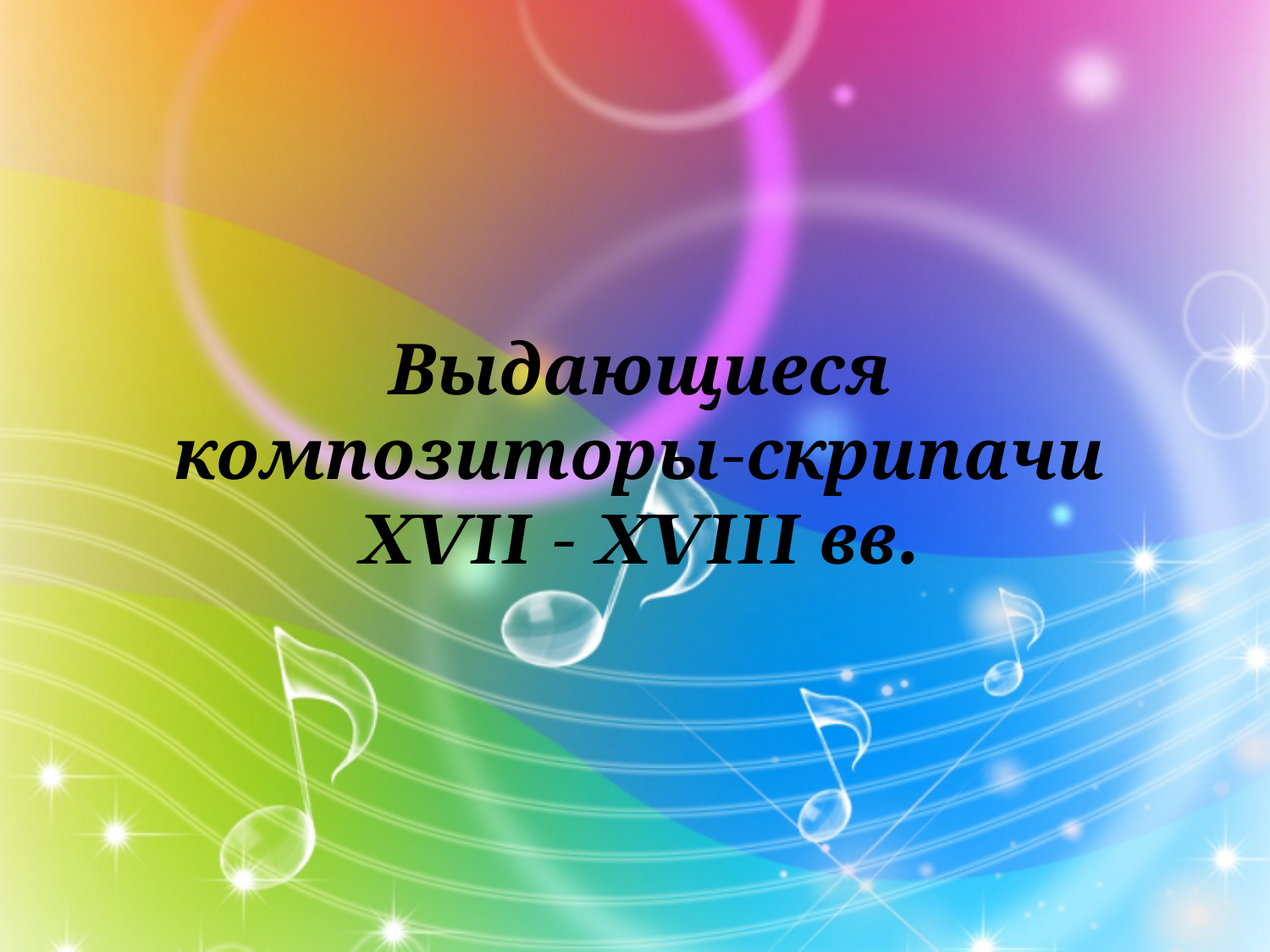

# Выдающиеся композиторы-скрипачи XVII - XVIII вв.